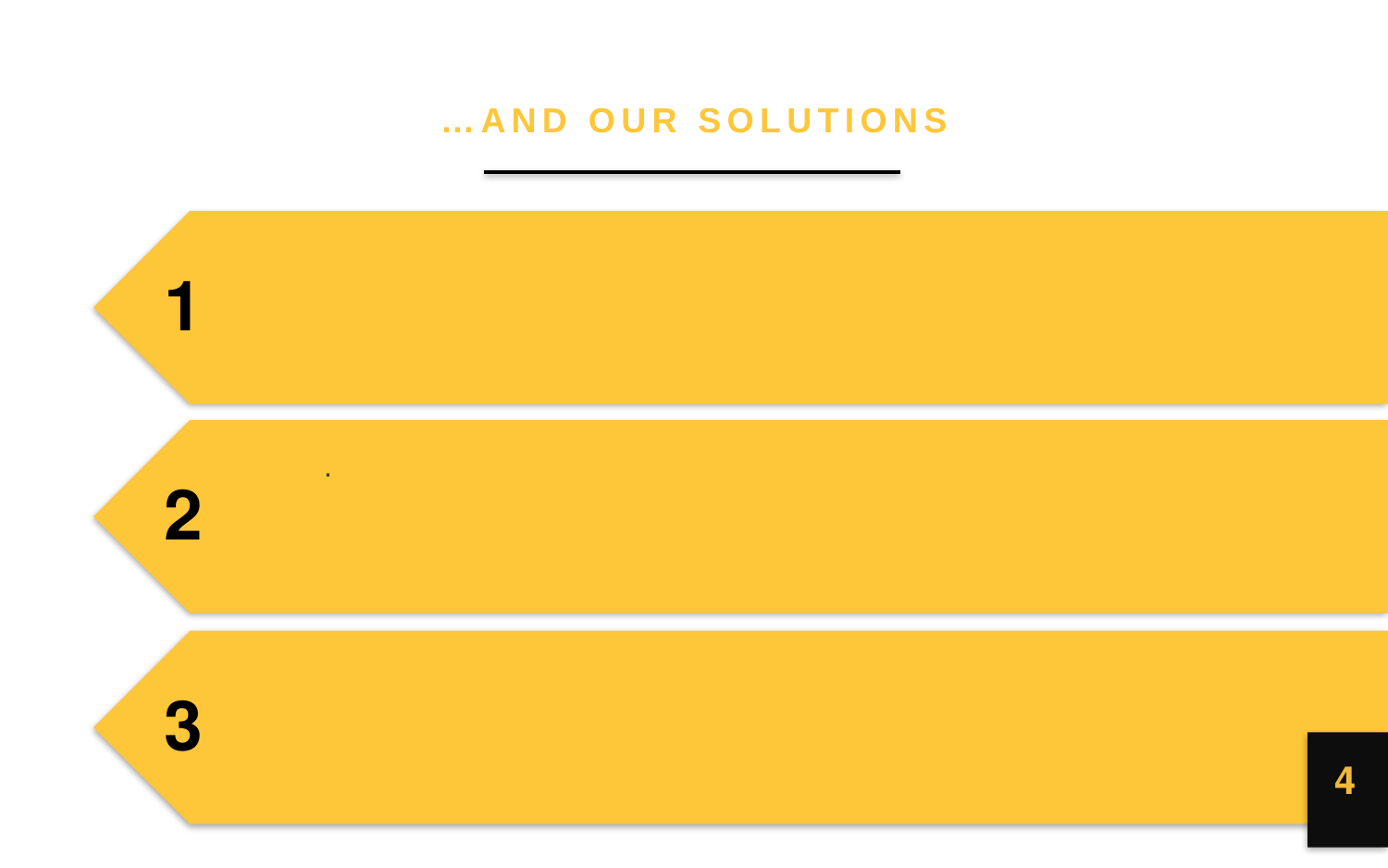

…AND OUR SOLUTIONS

1

.
2

3

4